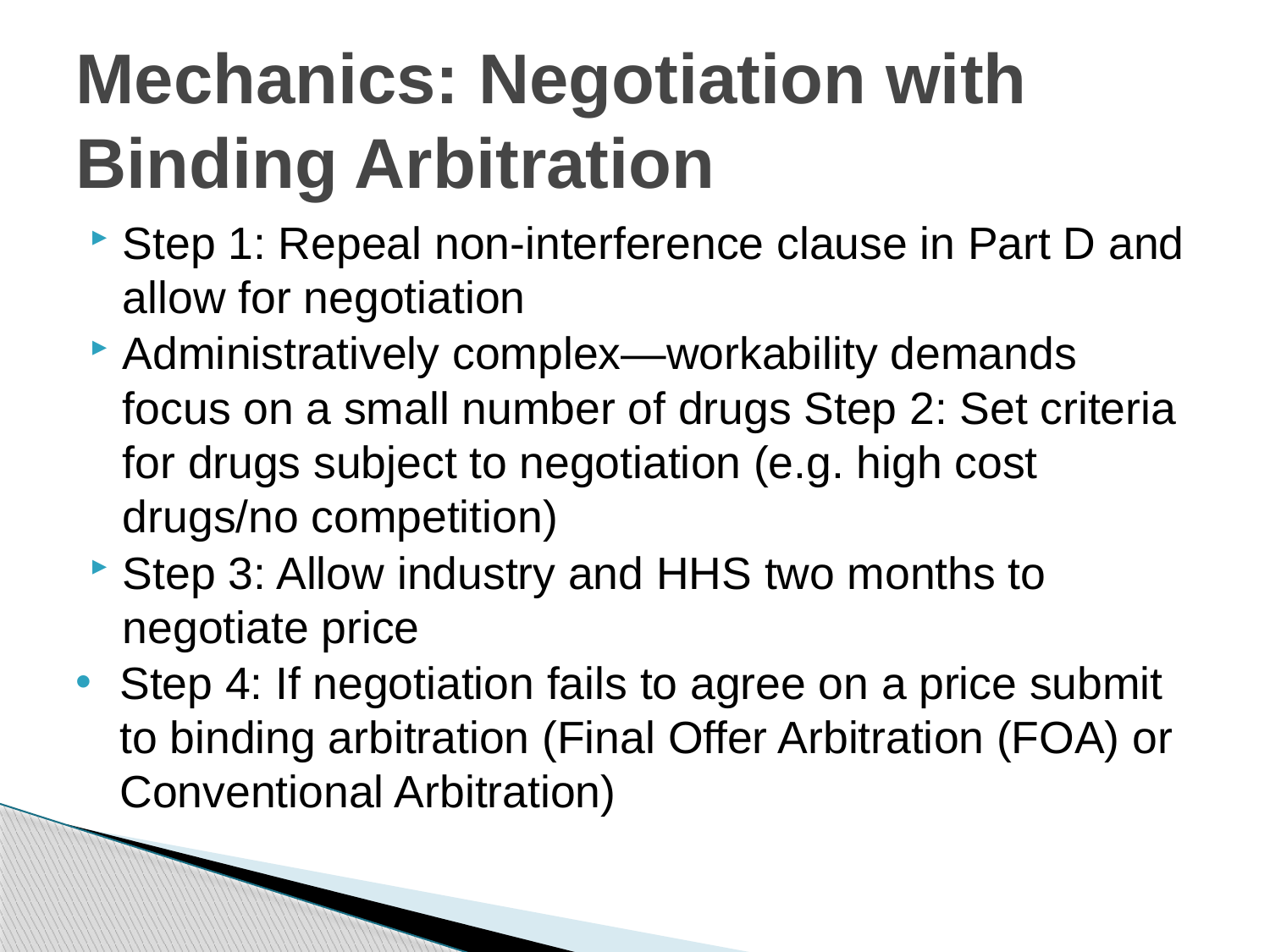

# Mechanics: Negotiation with Binding Arbitration
Step 1: Repeal non-interference clause in Part D and allow for negotiation
Administratively complex—workability demands focus on a small number of drugs Step 2: Set criteria for drugs subject to negotiation (e.g. high cost drugs/no competition)
Step 3: Allow industry and HHS two months to negotiate price
Step 4: If negotiation fails to agree on a price submit to binding arbitration (Final Offer Arbitration (FOA) or Conventional Arbitration)